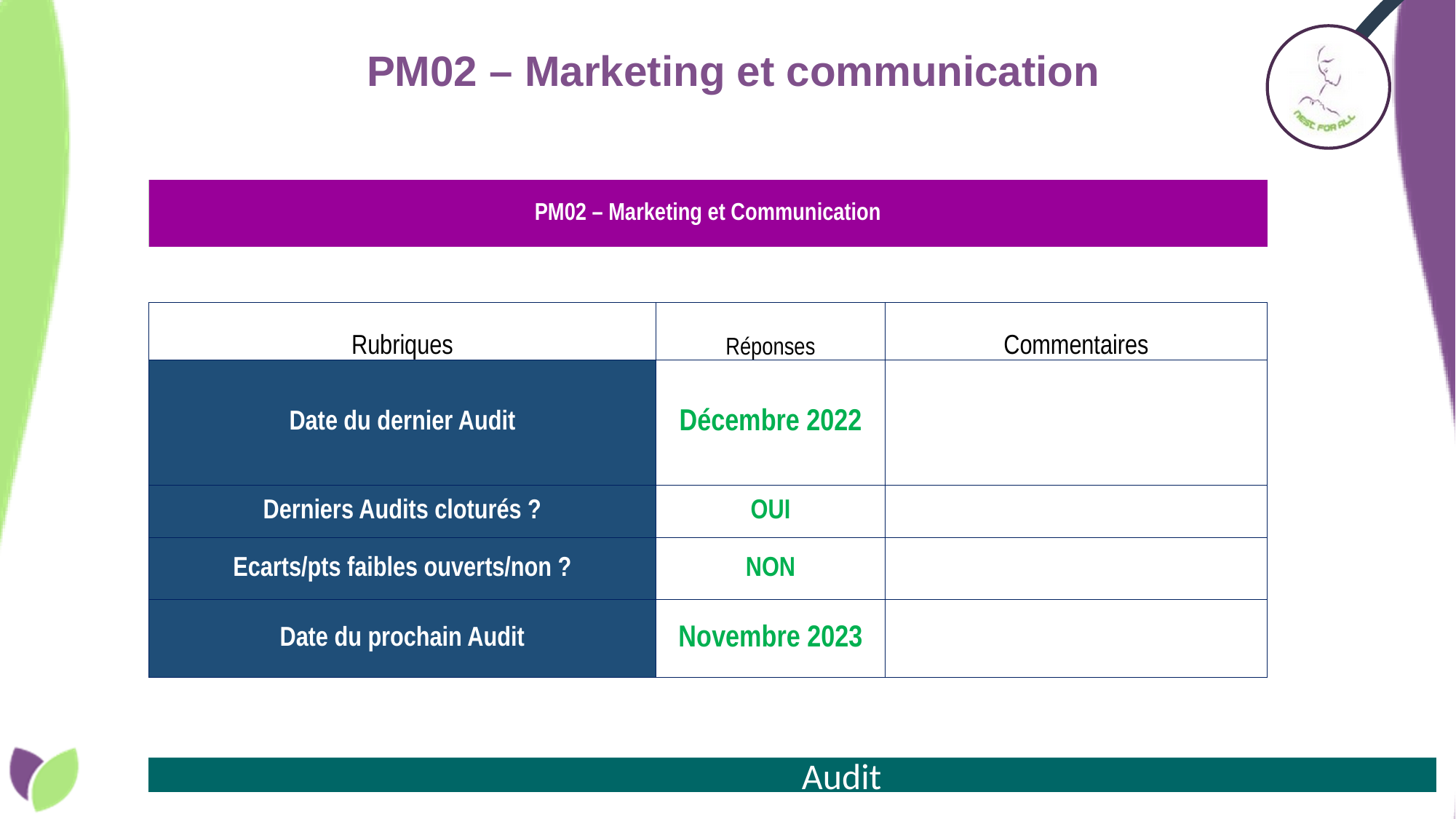

# PM02 – Marketing et communication
| PM02 – Marketing et Communication |  |  |
| --- | --- | --- |
|  |  |  |
| Rubriques | Réponses | Commentaires |
| Date du dernier Audit | Décembre 2022 |  |
| Derniers Audits cloturés ? | OUI |  |
| Ecarts/pts faibles ouverts/non ? | NON |  |
| Date du prochain Audit | Novembre 2023 |  |
Audit